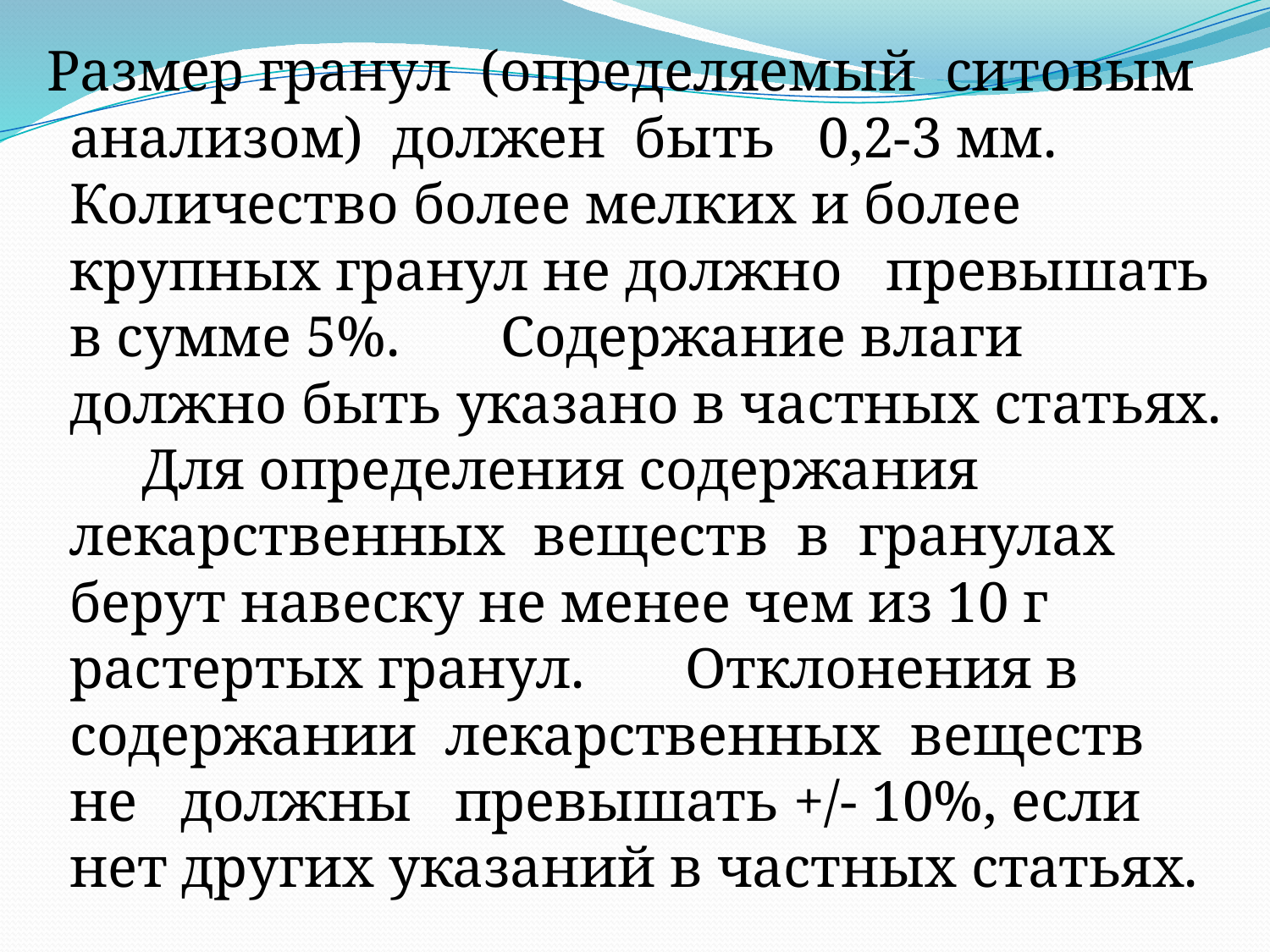

Размер гранул  (определяемый  ситовым  анализом)  должен  быть   0,2-3 мм. Количество более мелких и более крупных гранул не должно   превышать в сумме 5%.       Содержание влаги должно быть указано в частных статьях.       Для определения содержания лекарственных  веществ  в  гранулах   берут навеску не менее чем из 10 г растертых гранул.       Отклонения в  содержании  лекарственных  веществ   не   должны   превышать +/- 10%, если нет других указаний в частных статьях.
#